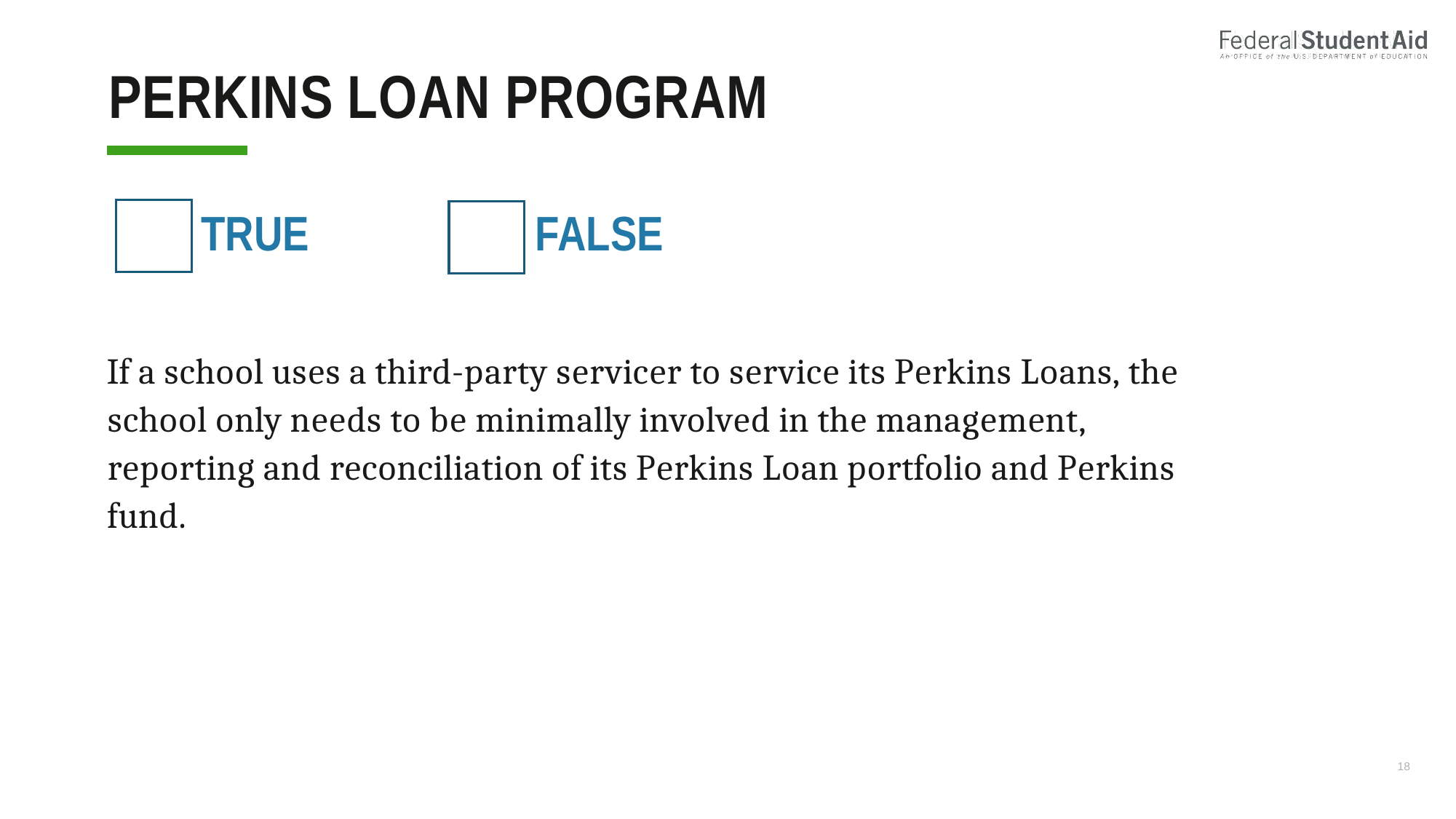

# Perkins loan program

           True                           false
If a school uses a third-party servicer to service its Perkins Loans, the school only needs to be minimally involved in the management, reporting and reconciliation of its Perkins Loan portfolio and Perkins fund.
18